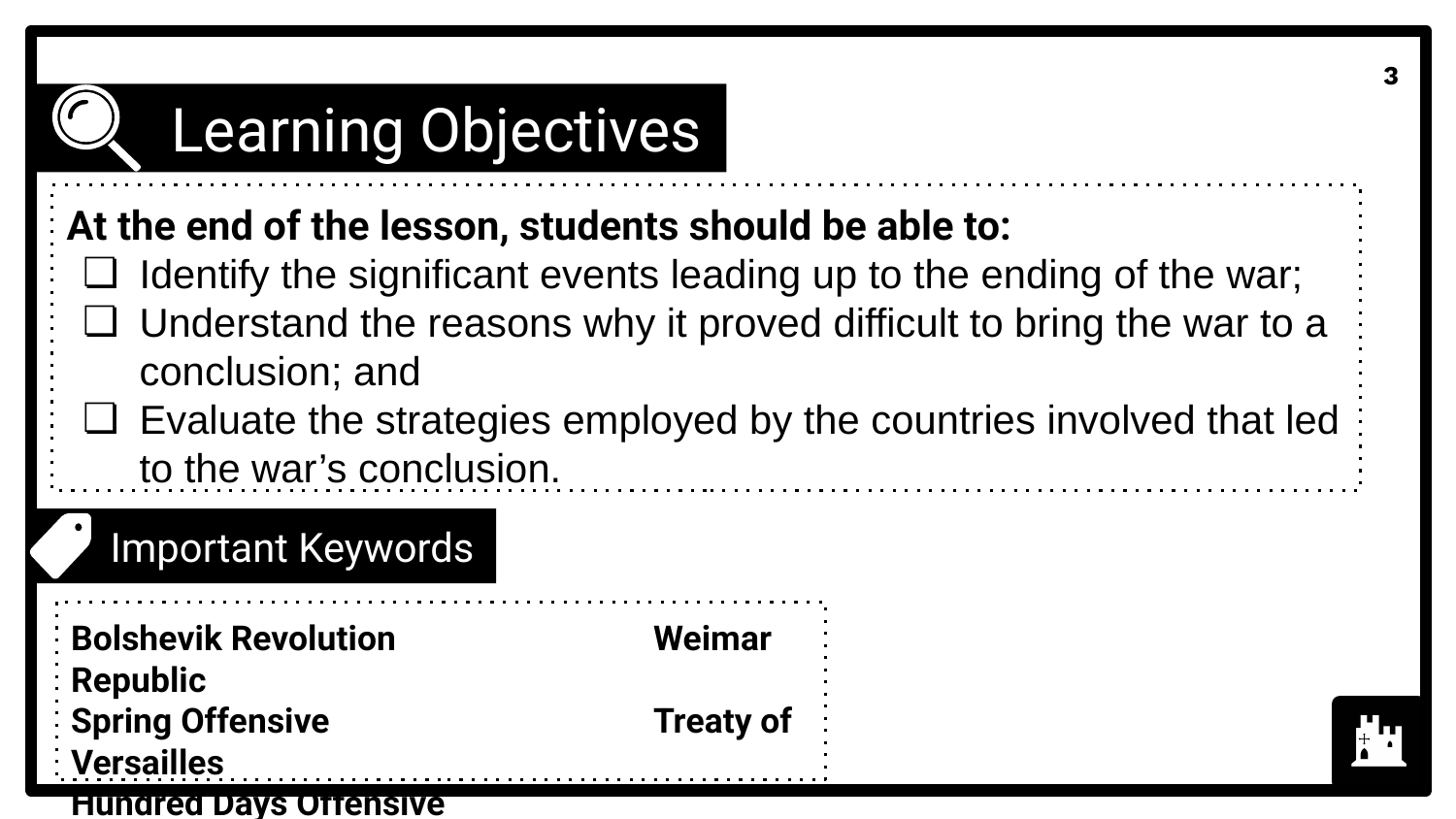

3
        Learning Objectives

At the end of the lesson, students should be able to:
Identify the significant events leading up to the ending of the war;
Understand the reasons why it proved difficult to bring the war to a conclusion; and
Evaluate the strategies employed by the countries involved that led to the war’s conclusion.
      Important Keywords

Bolshevik Revolution		Weimar Republic
Spring Offensive			Treaty of Versailles
Hundred Days Offensive
Hindenburg Line